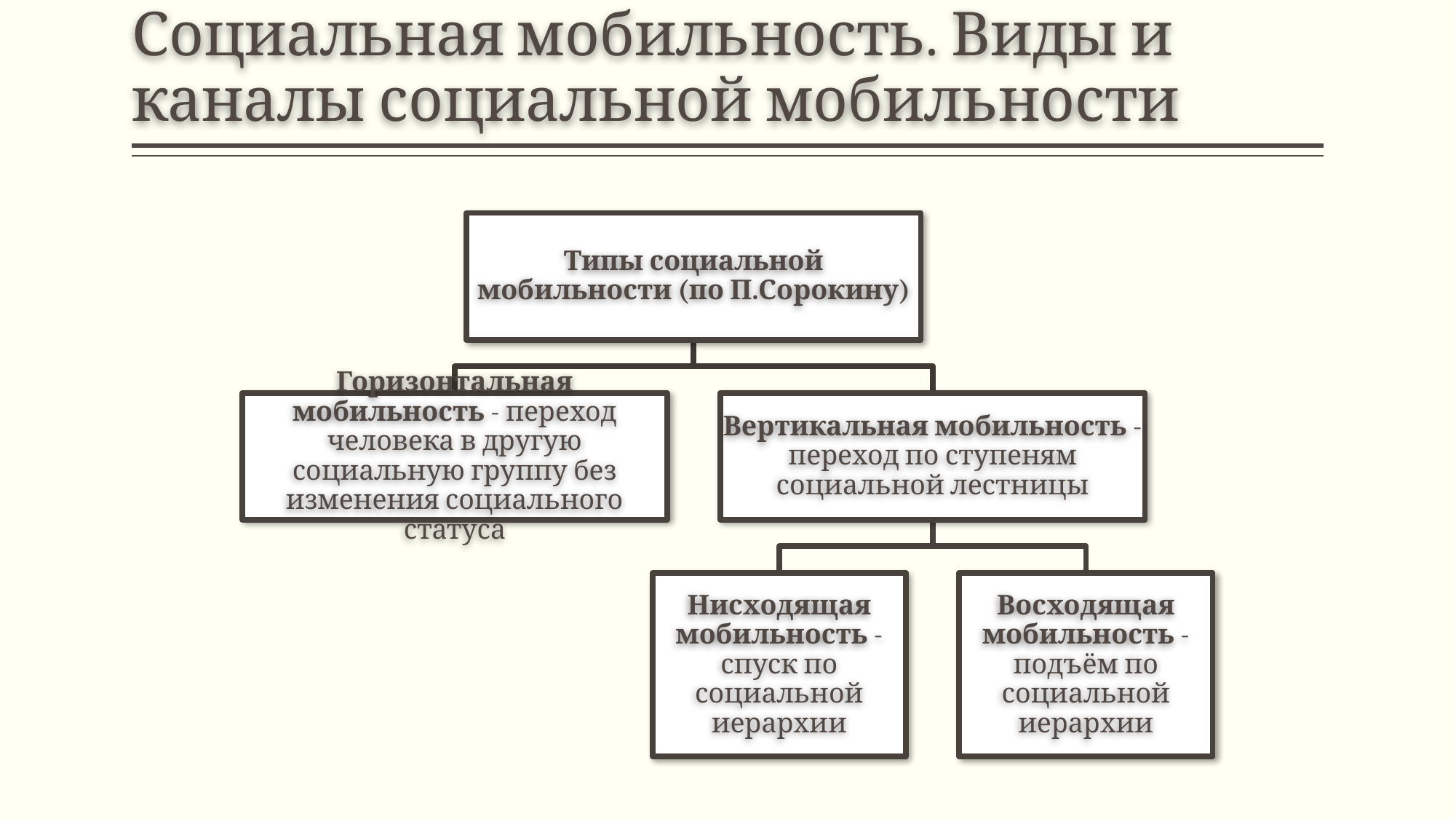

# Социальная мобильность. Виды и каналы социальной мобильности

Типы социальной мобильности (по П.Сорокину)

Горизонтальная мобильность - переход человека в другую социальную группу без изменения социального статуса

Вертикальная мобильность -переход по ступеням социальной лестницы

Нисходящая мобильность -спуск по социальной иерархии

Восходящая мобильность - подъём по социальной иерархии